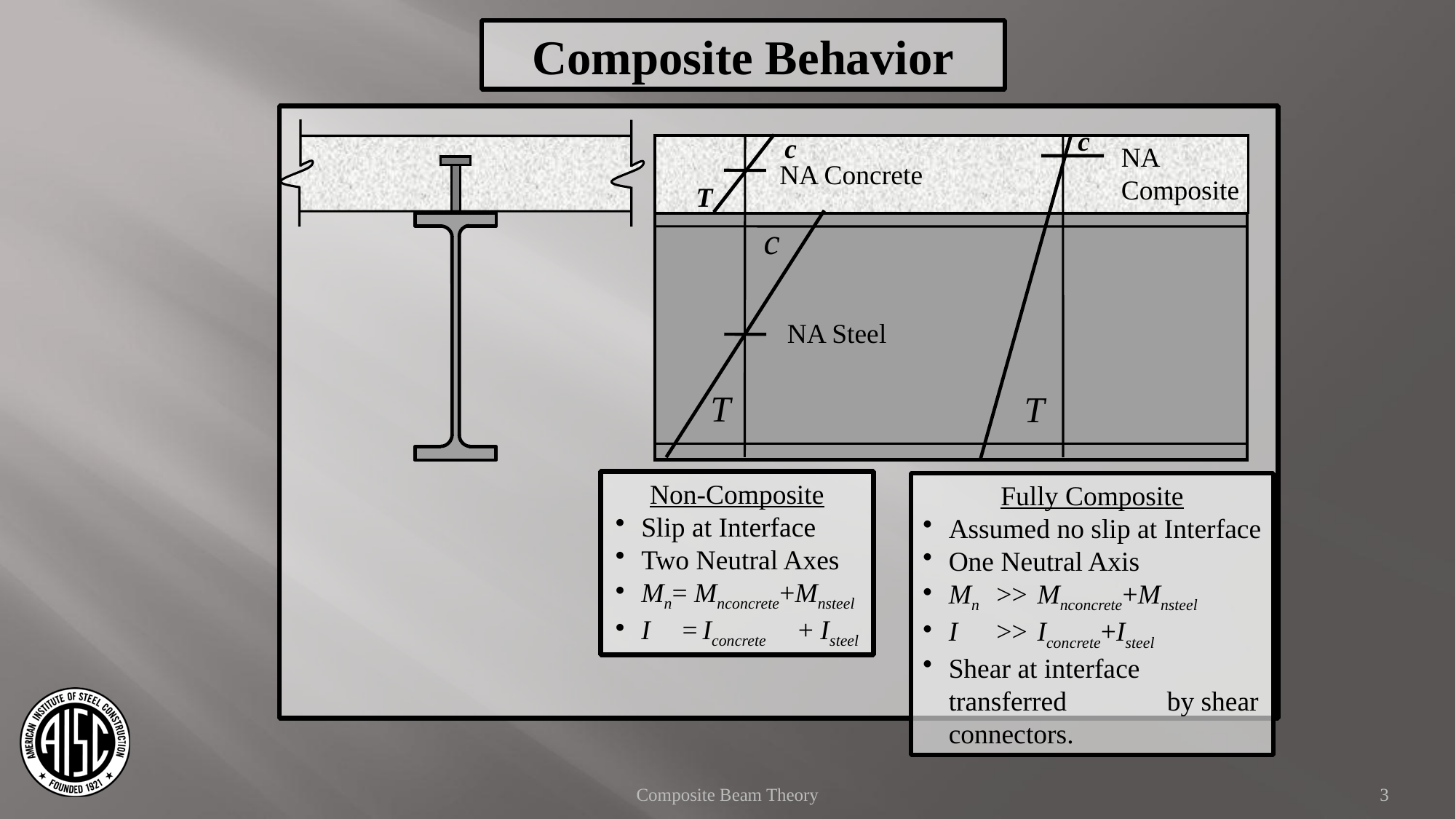

Composite Behavior

c

c
NA
Composite

NA Concrete

T

c

NA Steel
T
T

Non-Composite
Slip at Interface
Two Neutral Axes
Mn= Mnconcrete+Mnsteel
I	=	Iconcrete 	+ Isteel
Fully Composite
Assumed no slip at Interface
One Neutral Axis
Mn	>>	Mnconcrete+Mnsteel
I	>>	Iconcrete+Isteel
Shear at interface transferred 	by shear connectors.
Composite Beam Theory
3